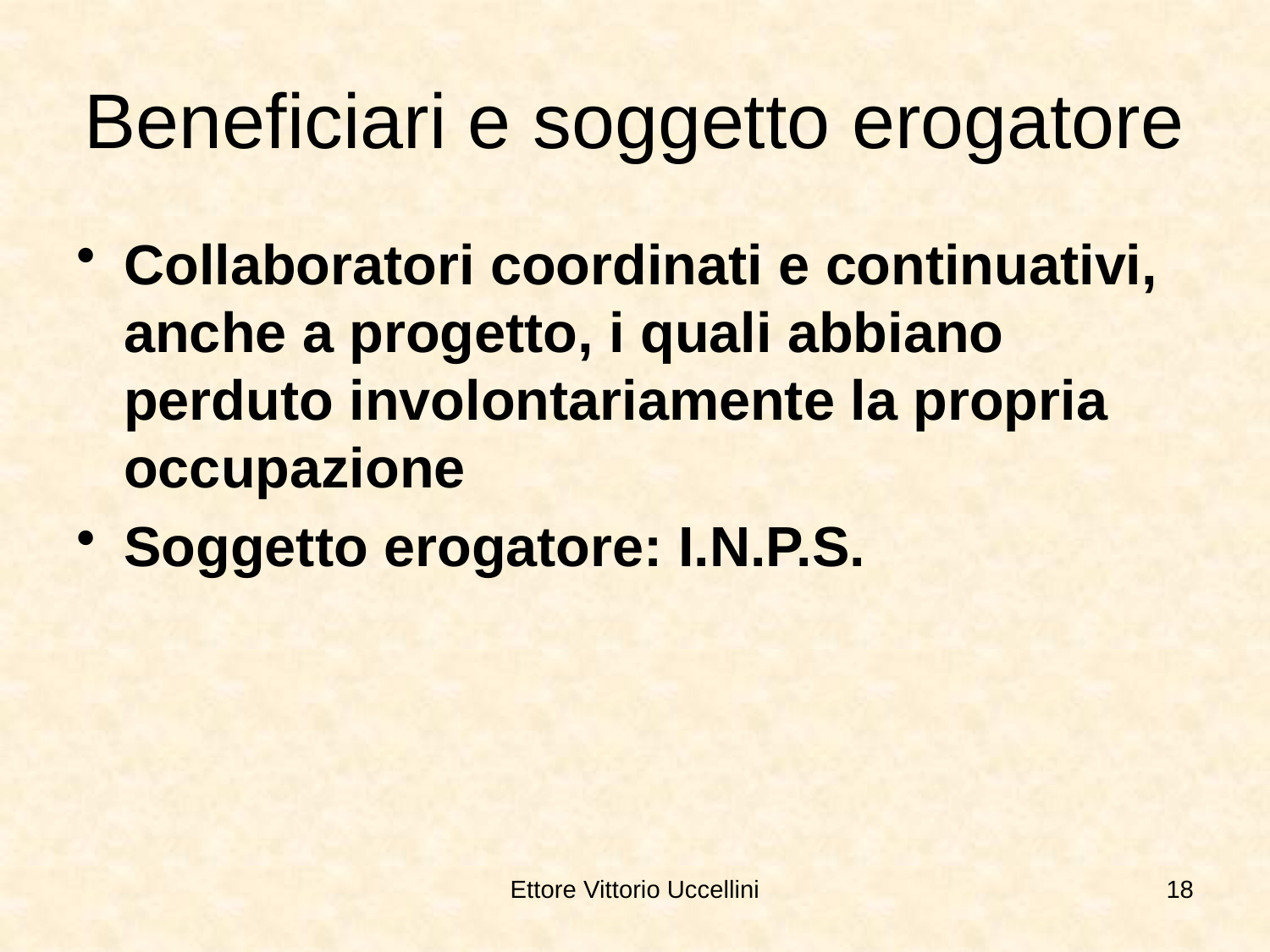

# Beneficiari e soggetto erogatore
Collaboratori coordinati e continuativi, anche a progetto, i quali abbiano perduto involontariamente la propria occupazione
Soggetto erogatore: I.N.P.S.

Ettore Vittorio Uccellini
18